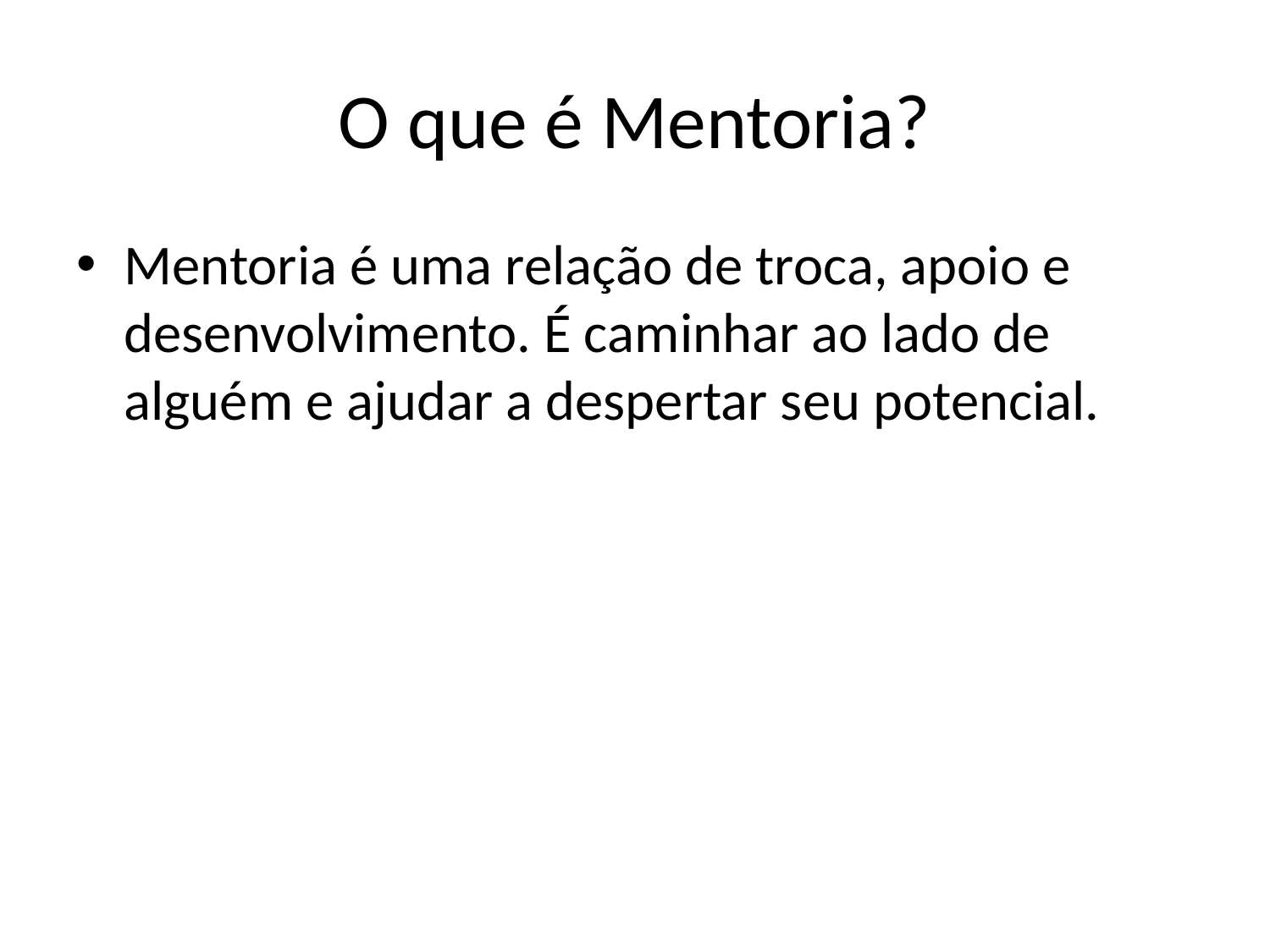

# O que é Mentoria?
Mentoria é uma relação de troca, apoio e desenvolvimento. É caminhar ao lado de alguém e ajudar a despertar seu potencial.